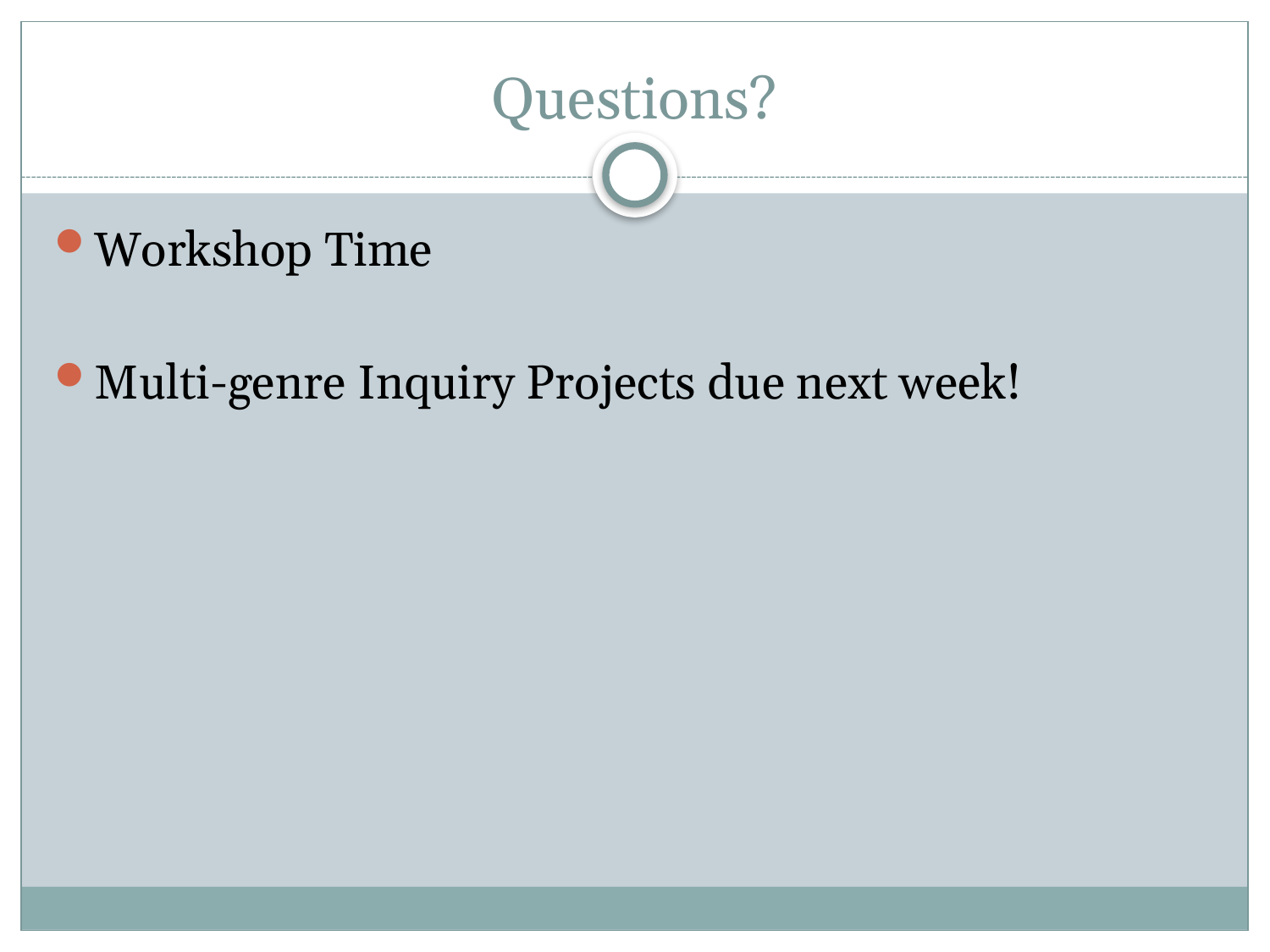

# Questions?
Workshop Time

Multi-genre Inquiry Projects due next week!